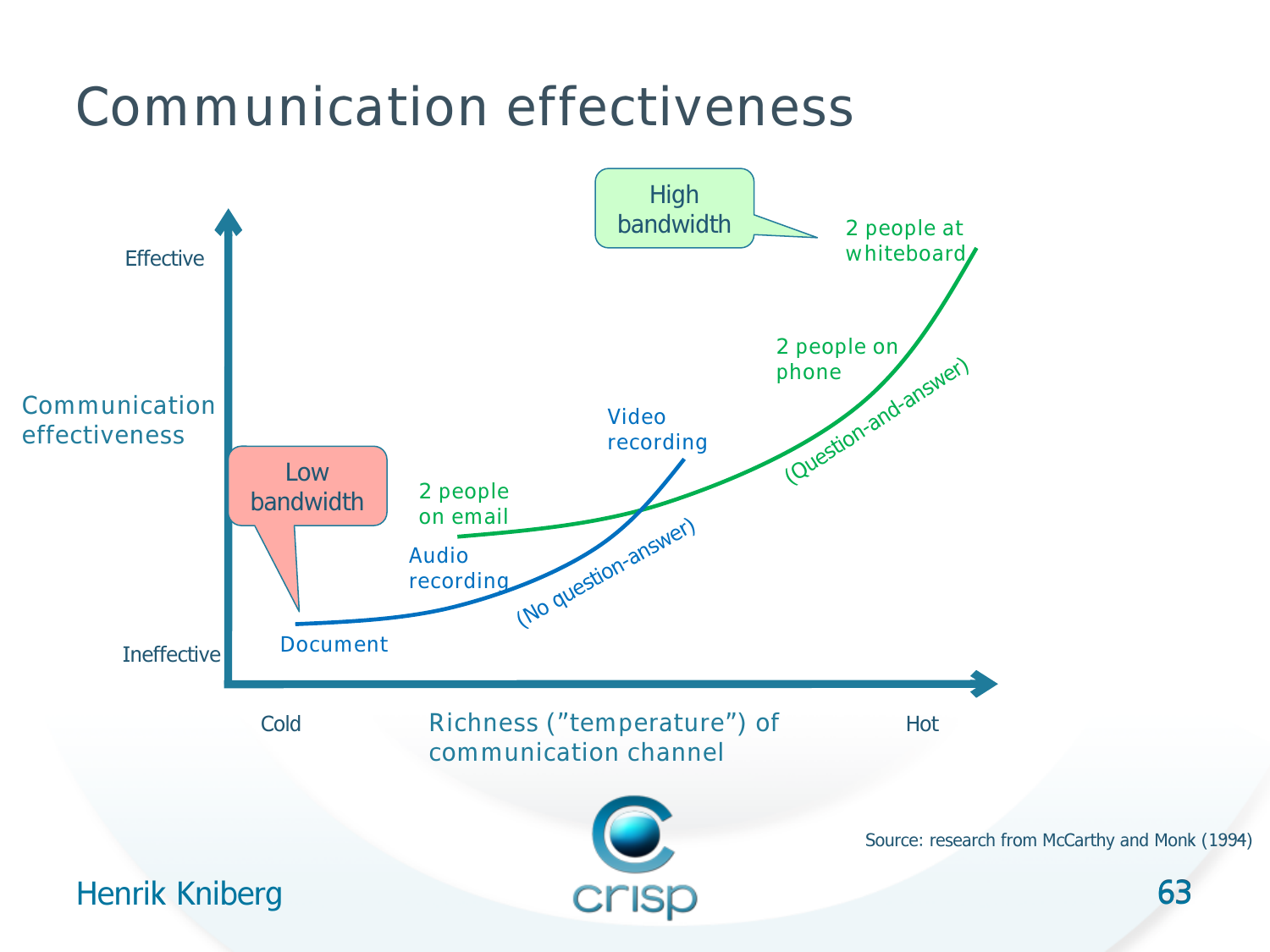

# Communication effectiveness
High
bandwidth
2 people at whiteboard
Effective

(Question-and-answer)
2 people on phone
Communication effectiveness
Video recording
Low
bandwidth

(No question-answer)
2 people on email
Audio recording
Document
Ineffective
Richness (”temperature”) of
communication channel
Cold
Hot
Source: research from McCarthy and Monk (1994)
63
Henrik Kniberg